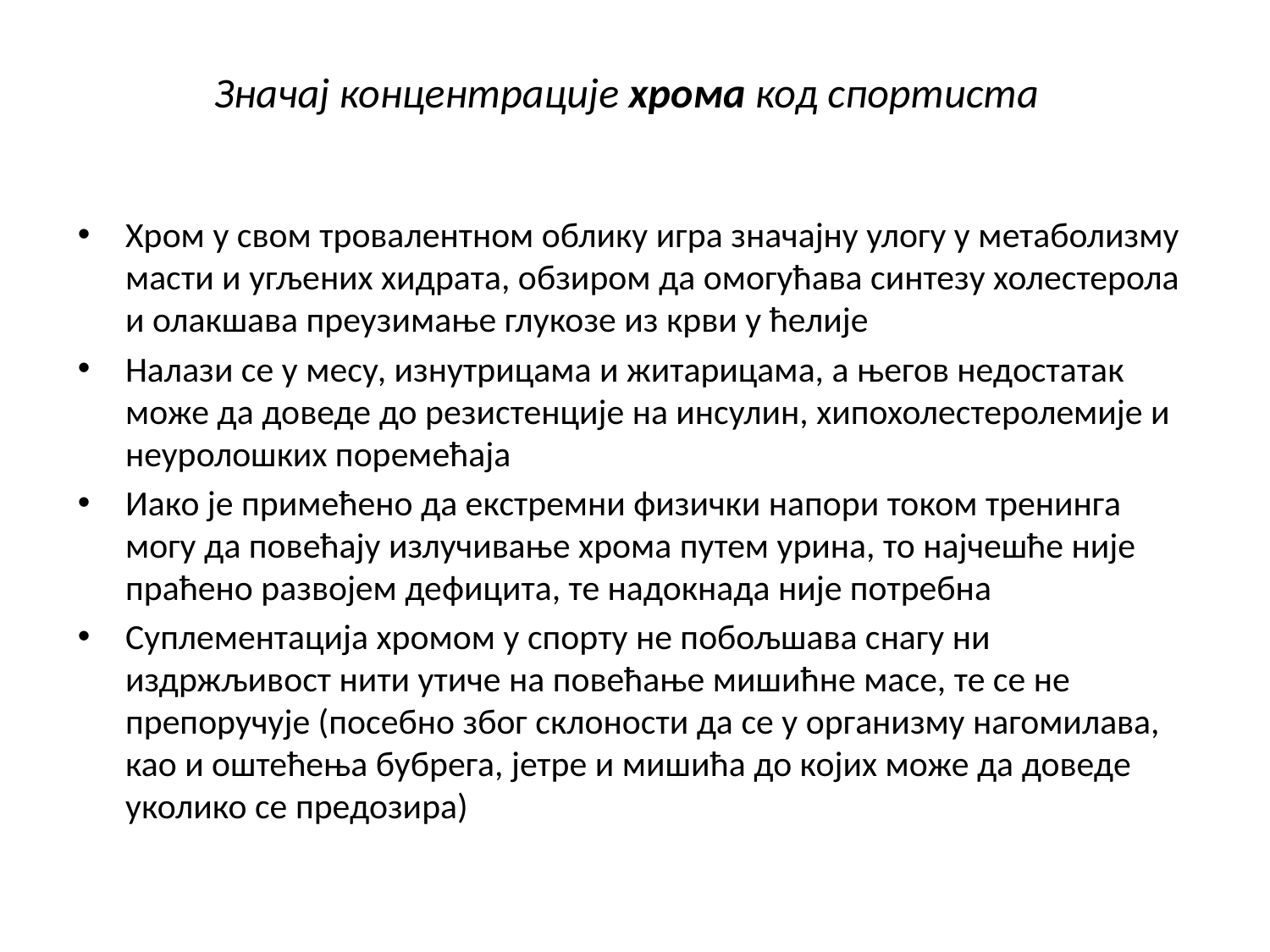

# Значај концентрације хрома код спортиста
Хром у свом тровалентном облику игра значајну улогу у метаболизму масти и угљених хидрата, обзиром да омогућава синтезу холестерола и олакшава преузимање глукозе из крви у ћелије
Налази се у месу, изнутрицама и житарицама, а његов недостатак може да доведе до резистенције на инсулин, хипохолестеролемије и неуролошких поремећаја
Иако је примећено да екстремни физички напори током тренинга могу да повећају излучивање хрома путем урина, то најчешће није праћено развојем дефицита, те надокнада није потребна
Суплементација хромом у спорту не побољшава снагу ни издржљивост нити утиче на повећање мишићне масе, те се не препоручује (посебно због склоности да се у организму нагомилава, као и оштећења бубрега, јетре и мишића до којих може да доведе уколико се предозира)